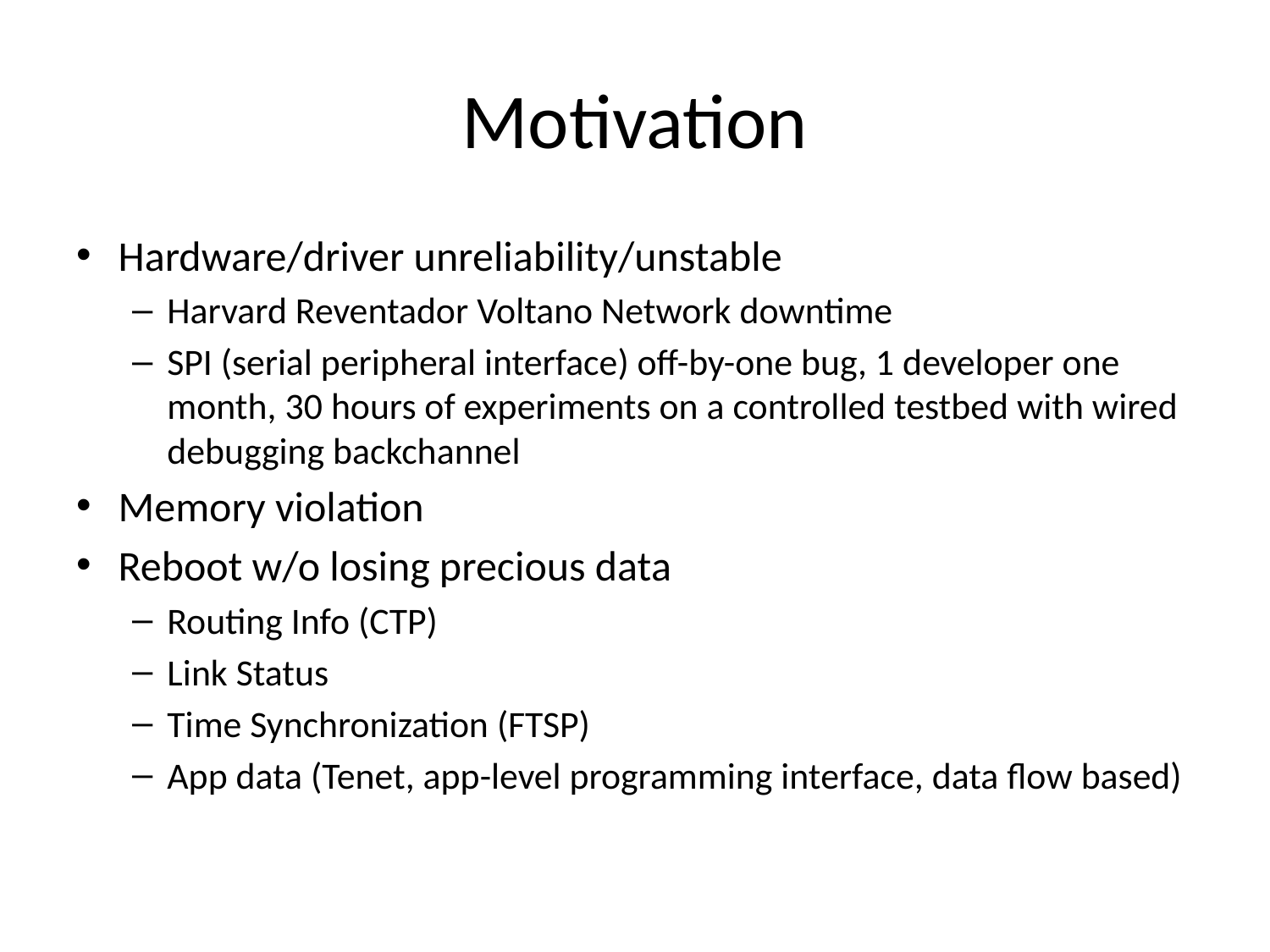

# Motivation
Hardware/driver unreliability/unstable
Harvard Reventador Voltano Network downtime
SPI (serial peripheral interface) off-by-one bug, 1 developer one month, 30 hours of experiments on a controlled testbed with wired debugging backchannel
Memory violation
Reboot w/o losing precious data
Routing Info (CTP)
Link Status
Time Synchronization (FTSP)
App data (Tenet, app-level programming interface, data flow based)